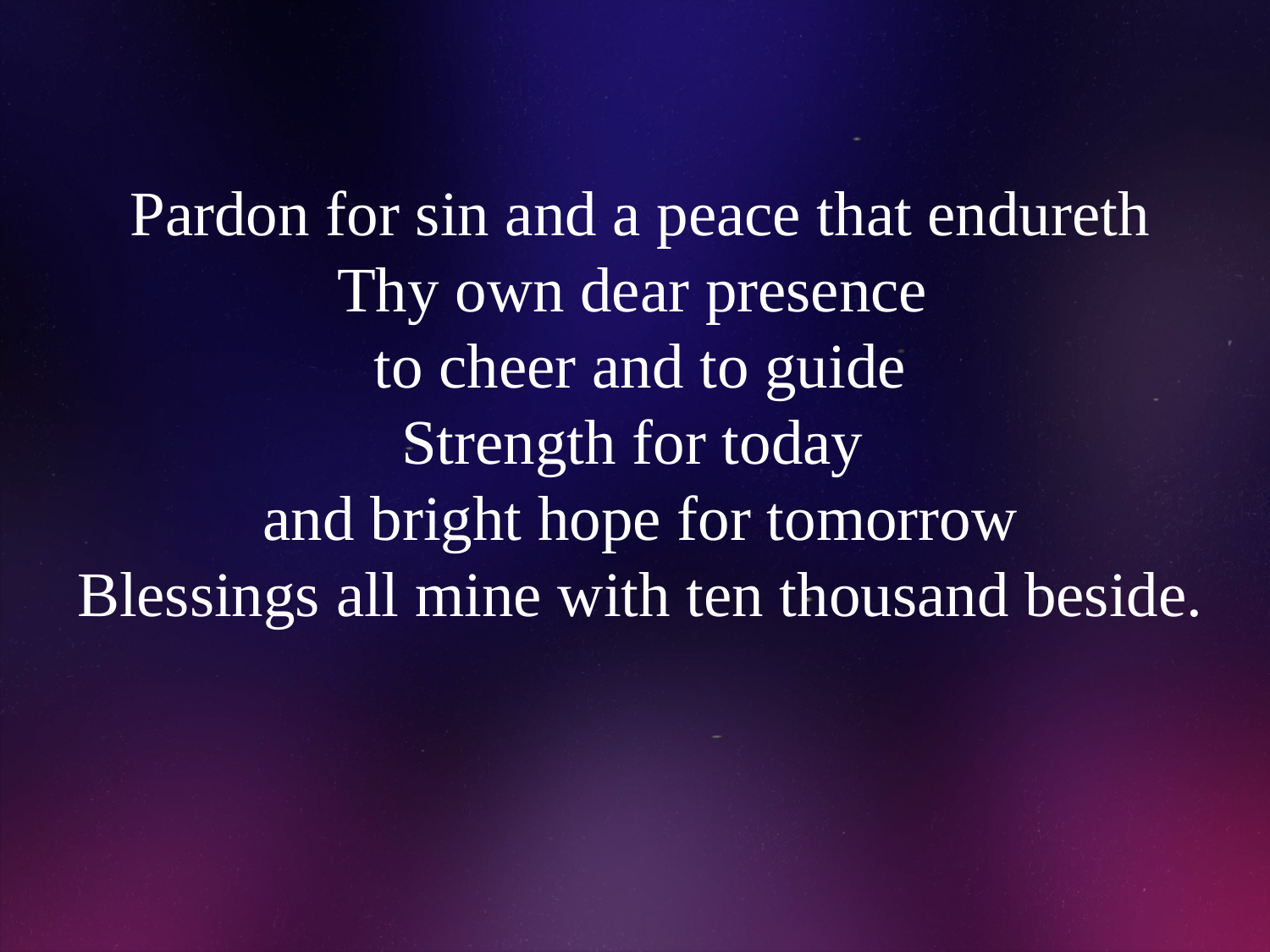

# Pardon for sin and a peace that endureth Thy own dear presence to cheer and to guide Strength for today and bright hope for tomorrow Blessings all mine with ten thousand beside.